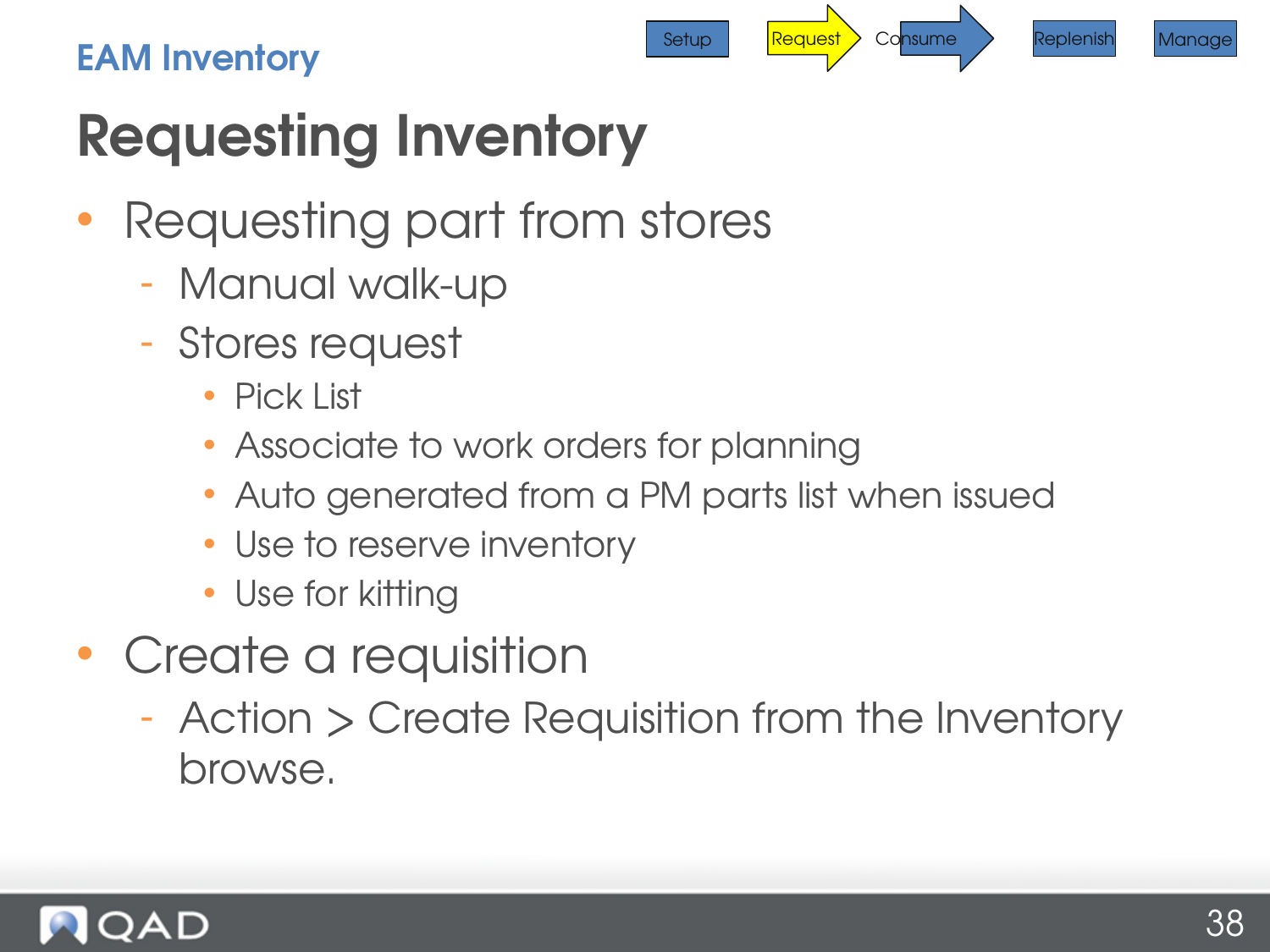

Request
Consume
Replenish
Manage
Setup
EAM Inventory
# Requesting Inventory
Requesting part from stores
Manual walk-up
Stores request
Pick List
Associate to work orders for planning
Auto generated from a PM parts list when issued
Use to reserve inventory
Use for kitting
Create a requisition
Action > Create Requisition from the Inventory browse.

38